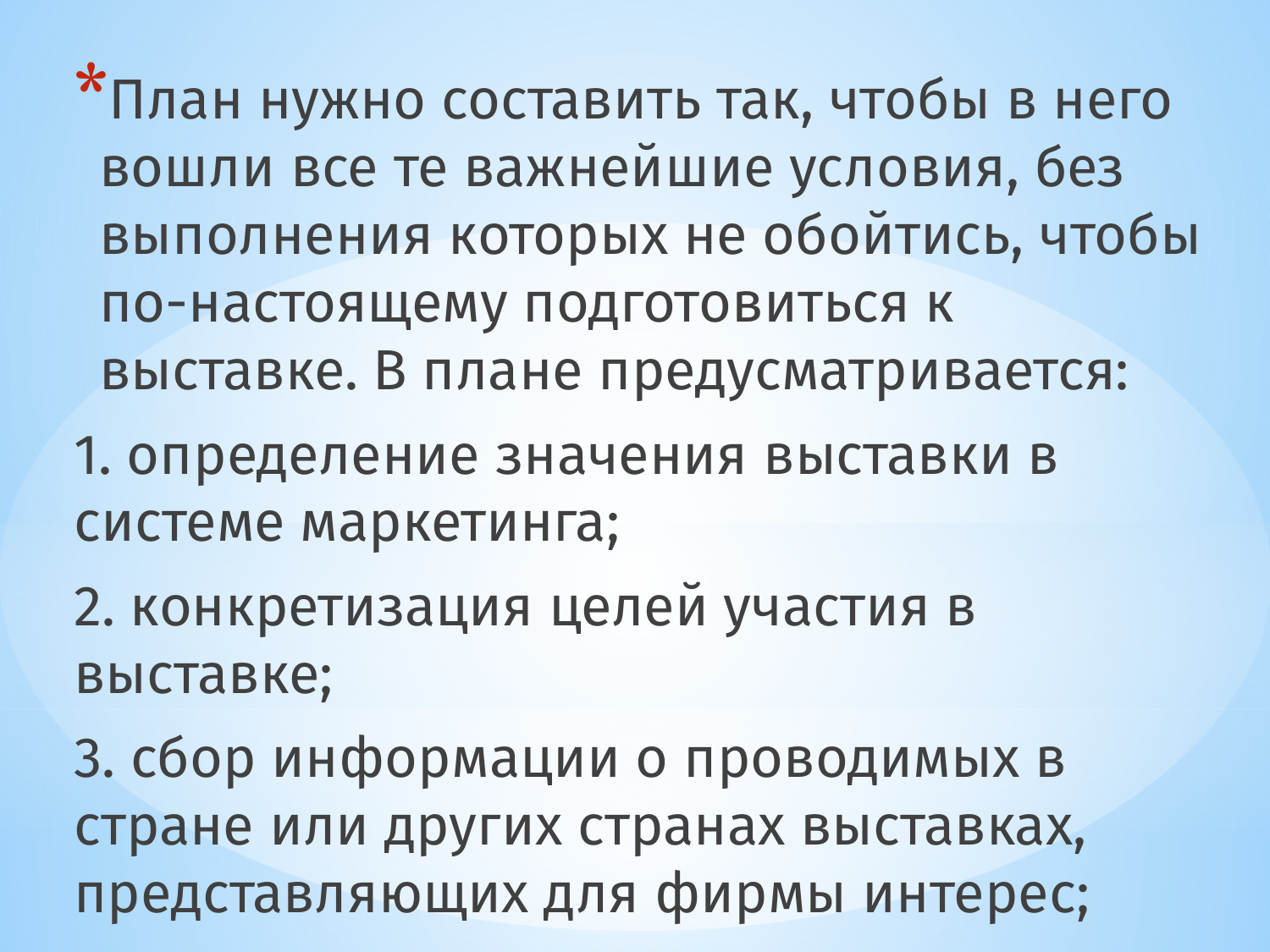

План нужно составить так, чтобы в него вошли все те важнейшие условия, без выполнения которых не обойтись, чтобы по-настоящему подготовиться к выставке. В плане предусматривается:
1. определение значения выставки в системе маркетинга;
2. конкретизация целей участия в выставке;
3. сбор информации о проводимых в стране или других странах выставках, представляющих для фирмы интерес;

#